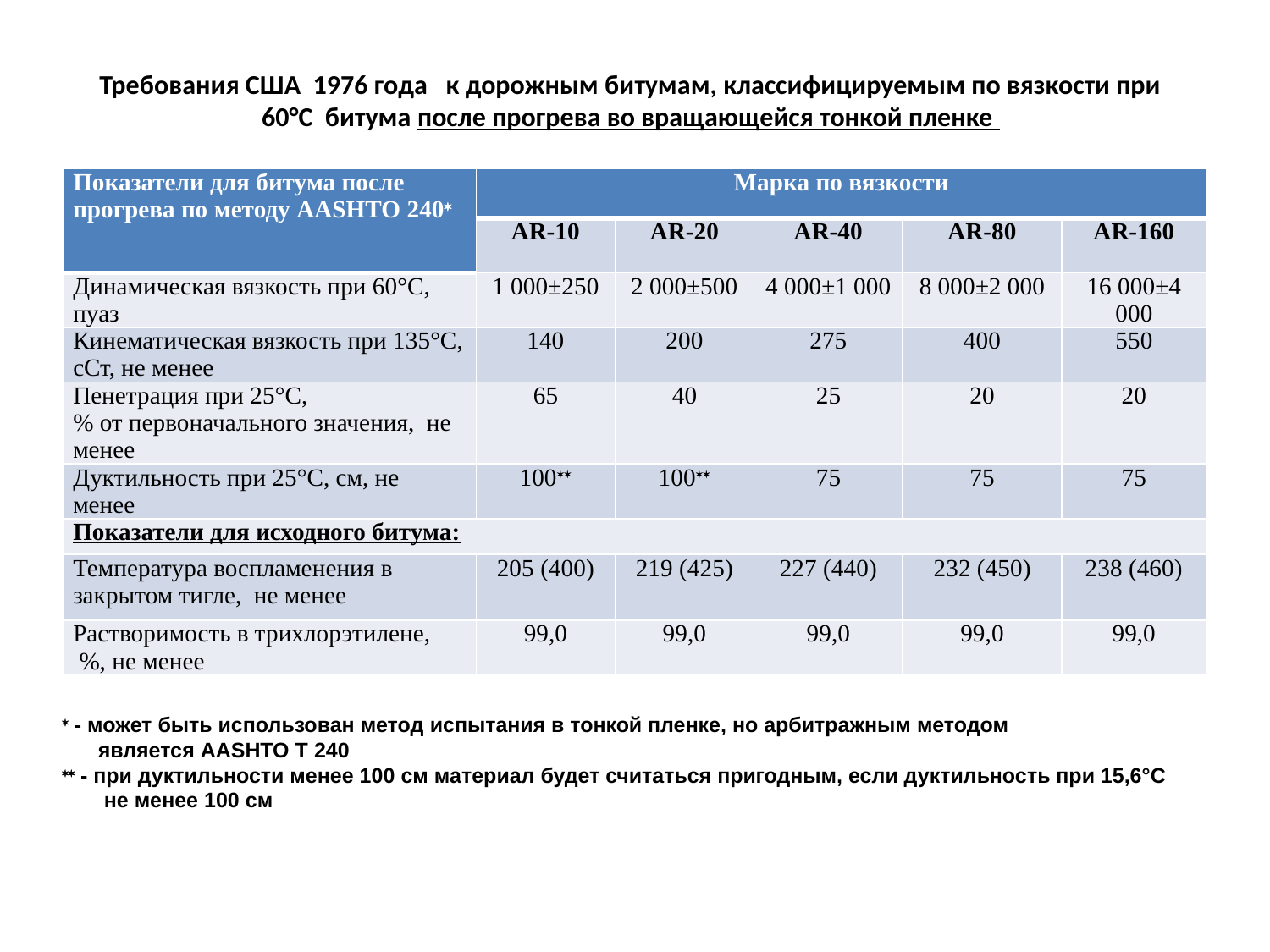

# Требования США  1976 года   к дорожным битумам, классифицируемым по вязкости при 60°С  битума после прогрева во вращающейся тонкой пленке
| Показатели для битума после прогрева по методу AASHTO 240∗ | Марка по вязкости |  |  |  |  |
| --- | --- | --- | --- | --- | --- |
|  | AR-10 | AR-20 | AR-40 | AR-80 | AR-160 |
| Динамическая вязкость при 60°С, пуаз | 1 000±250 | 2 000±500 | 4 000±1 000 | 8 000±2 000 | 16 000±4 000 |
| Кинематическая вязкость при 135°С, сСт, не менее | 140 | 200 | 275 | 400 | 550 |
| Пенетрация при 25°С, % от первоначального значения, не менее | 65 | 40 | 25 | 20 | 20 |
| Дуктильность при 25°С, см, не менее | 100∗∗ | 100∗∗ | 75 | 75 | 75 |
| Показатели для исходного битума: |  |  |  |  |  |
| Температура воспламенения в закрытом тигле, не менее | 205 (400) | 219 (425) | 227 (440) | 232 (450) | 238 (460) |
| Растворимость в трихлорэтилене, %, не менее | 99,0 | 99,0 | 99,0 | 99,0 | 99,0 |
             ∗ - может быть использован метод испытания в тонкой пленке, но арбитражным методом
             является AASHTO T 240
             ∗∗ - при дуктильности менее 100 см материал будет считаться пригодным, если дуктильность при 15,6°С
              не менее 100 см